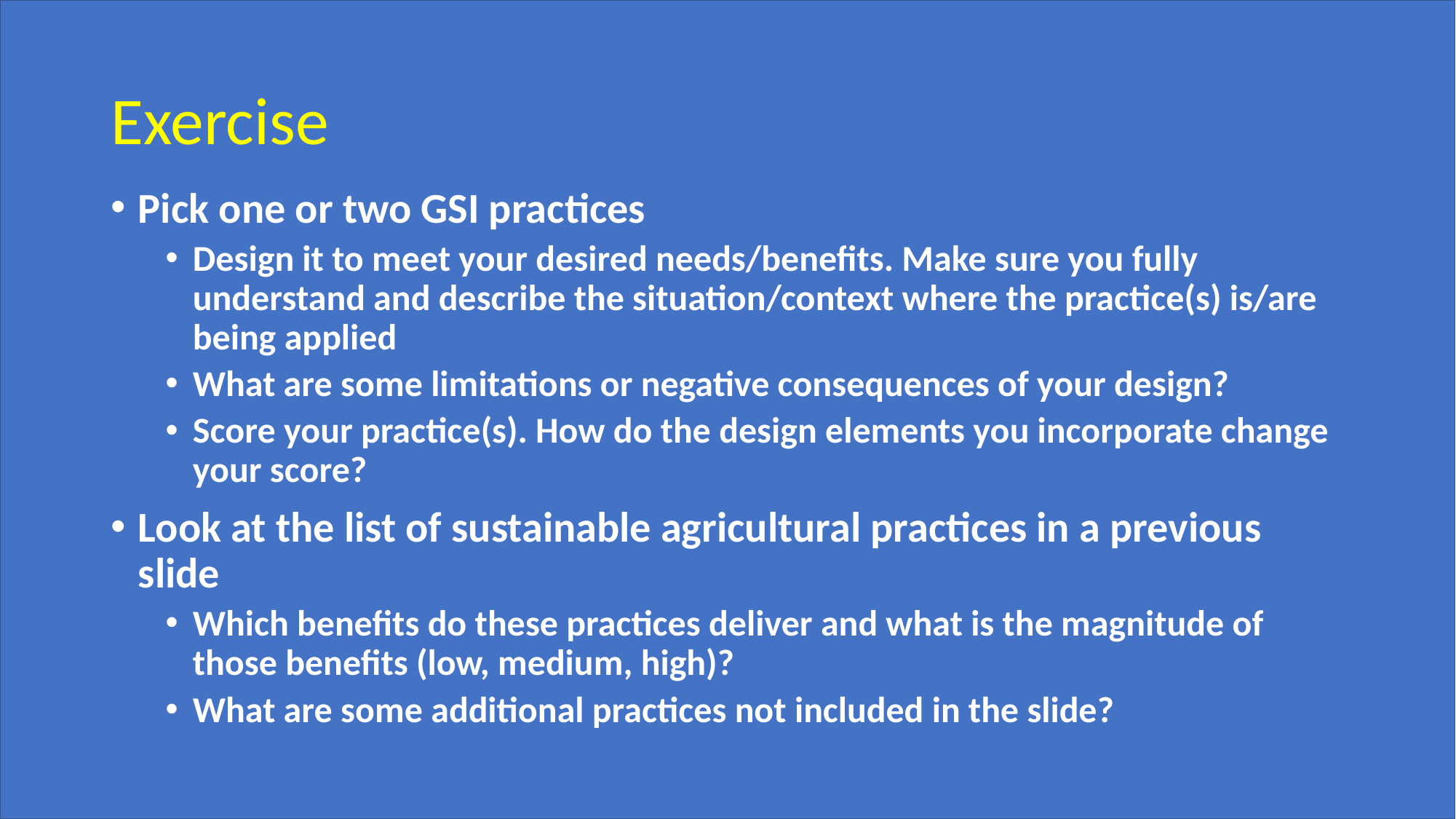

# Exercise
Pick one or two GSI practices
Design it to meet your desired needs/benefits. Make sure you fully understand and describe the situation/context where the practice(s) is/are being applied
What are some limitations or negative consequences of your design?
Score your practice(s). How do the design elements you incorporate change your score?
Look at the list of sustainable agricultural practices in a previous slide
Which benefits do these practices deliver and what is the magnitude of those benefits (low, medium, high)?
What are some additional practices not included in the slide?